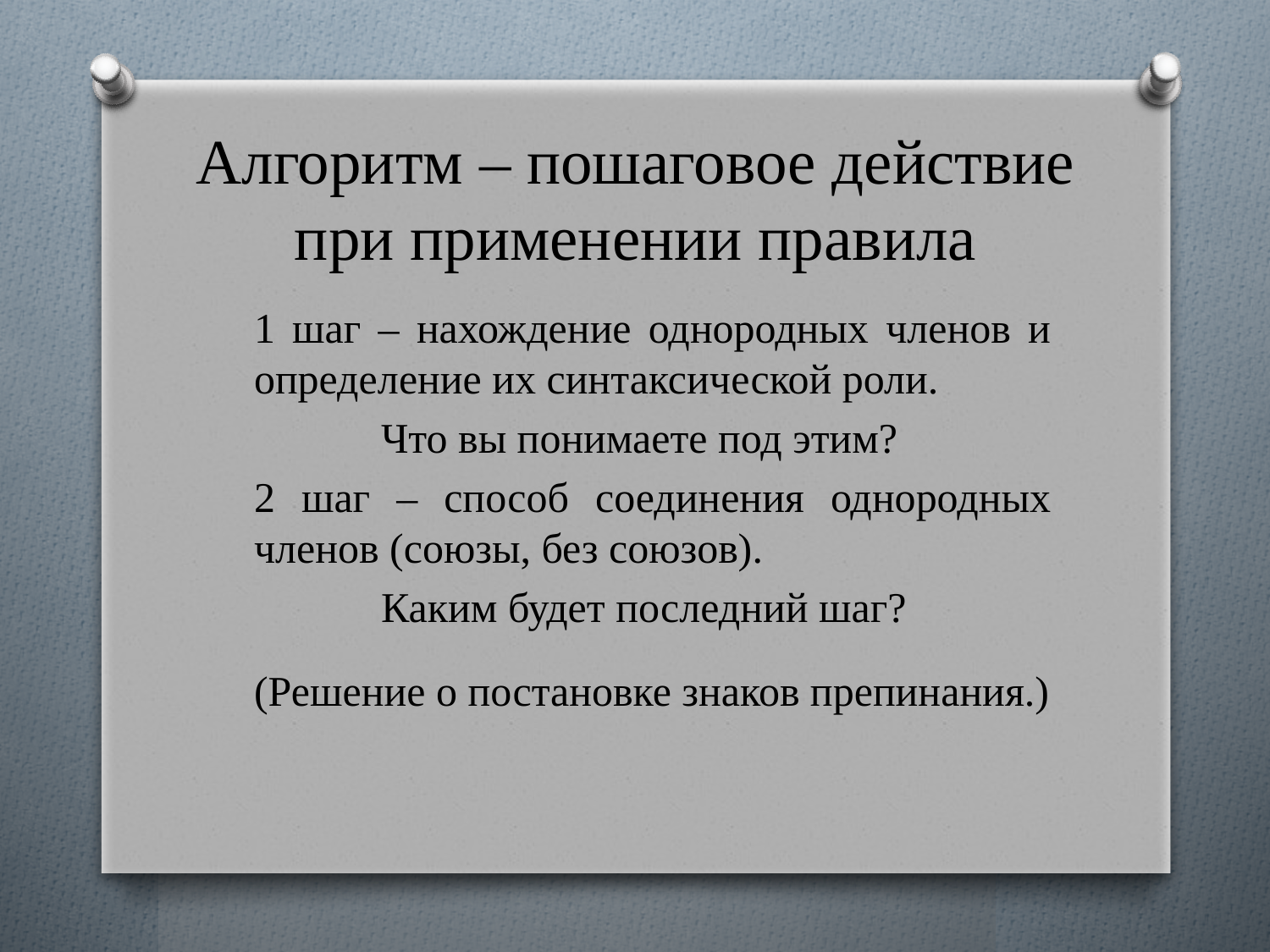

# Алгоритм – пошаговое действие при применении правила
1 шаг – нахождение однородных членов и определение их синтаксической роли.
	Что вы понимаете под этим?
2 шаг – способ соединения однородных членов (союзы, без союзов).
	Каким будет последний шаг?
(Решение о постановке знаков препинания.)